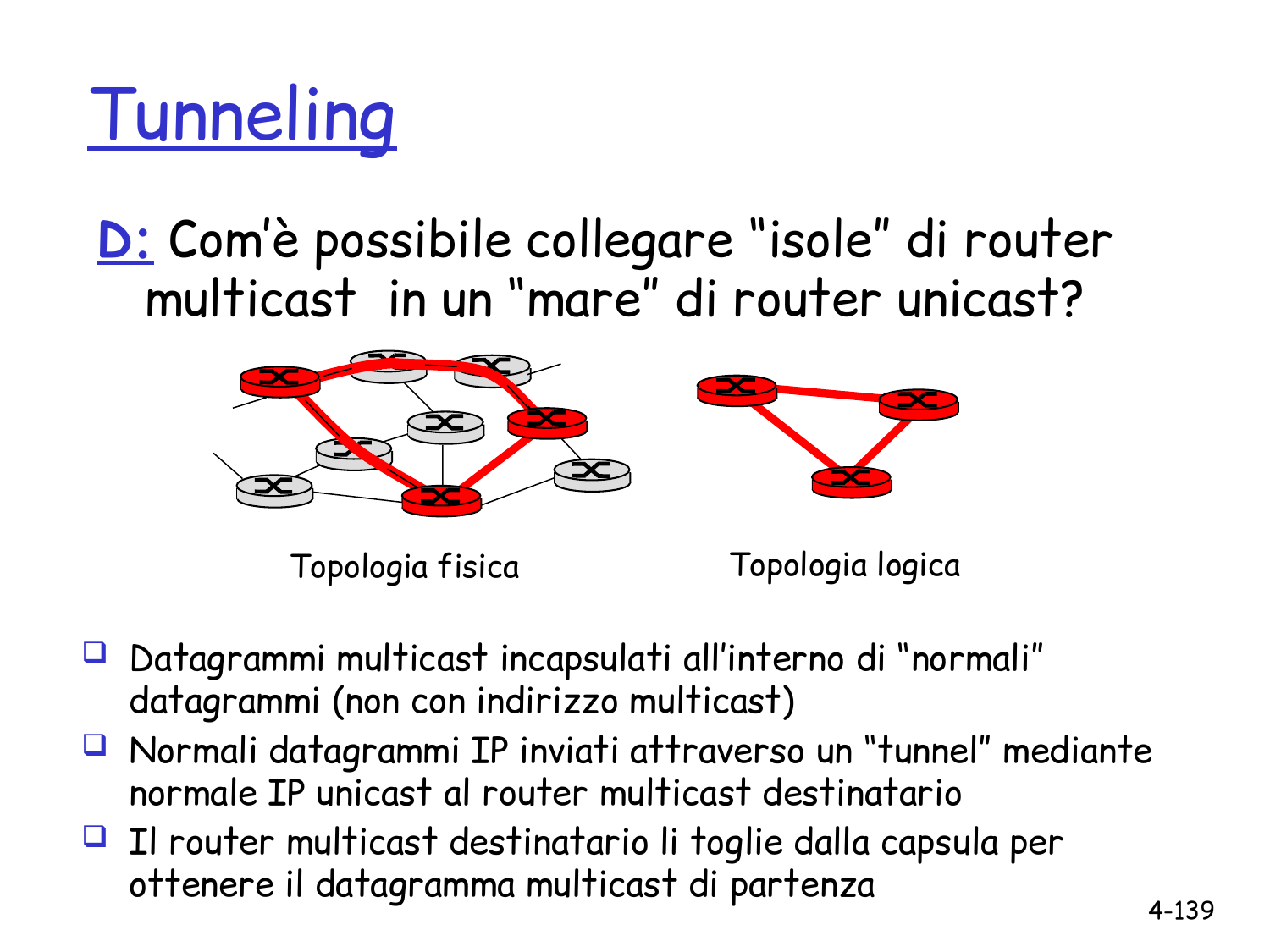

Tunneling
D: Com’è possibile collegare “isole” di router multicast  in un “mare” di router unicast?

Topologia logica
Topologia fisica
Datagrammi multicast incapsulati all’interno di “normali” datagrammi (non con indirizzo multicast)
Normali datagrammi IP inviati attraverso un “tunnel” mediante normale IP unicast al router multicast destinatario
Il router multicast destinatario li toglie dalla capsula per ottenere il datagramma multicast di partenza
4-139